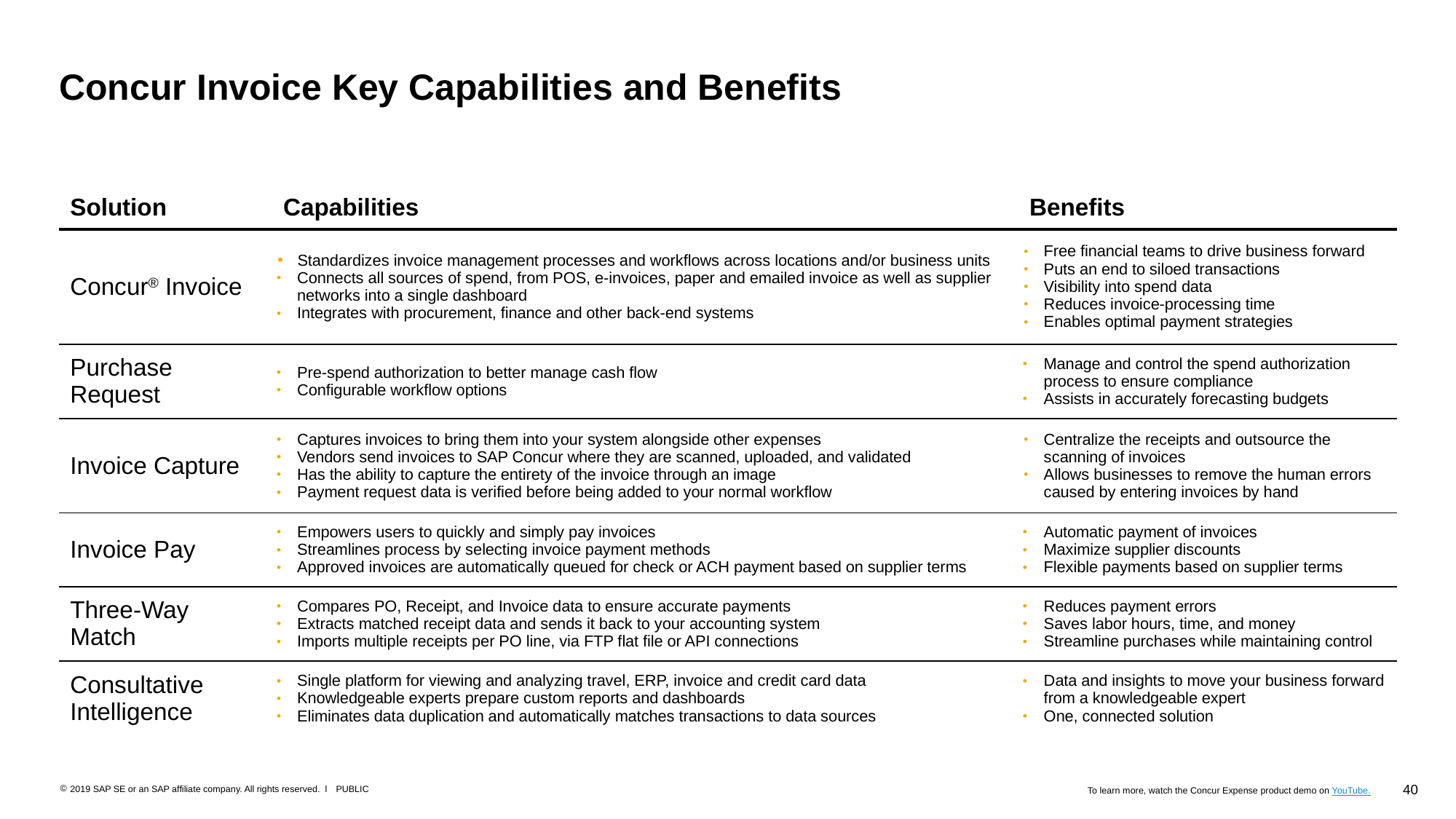

# Concur Invoice Key Capabilities and Benefits
| Solution | Capabilities | Benefits |
| --- | --- | --- |
| Concur® Invoice | Standardizes invoice management processes and workflows across locations and/or business units Connects all sources of spend, from POS, e-invoices, paper and emailed invoice as well as supplier networks into a single dashboard Integrates with procurement, finance and other back-end systems | Free financial teams to drive business forward Puts an end to siloed transactions Visibility into spend data Reduces invoice-processing time Enables optimal payment strategies |
| Purchase Request | Pre-spend authorization to better manage cash flow Configurable workflow options | Manage and control the spend authorization process to ensure compliance Assists in accurately forecasting budgets |
| Invoice Capture | Captures invoices to bring them into your system alongside other expenses Vendors send invoices to SAP Concur where they are scanned, uploaded, and validated Has the ability to capture the entirety of the invoice through an image Payment request data is verified before being added to your normal workflow | Centralize the receipts and outsource the scanning of invoices Allows businesses to remove the human errors caused by entering invoices by hand |
| Invoice Pay | Empowers users to quickly and simply pay invoices Streamlines process by selecting invoice payment methods Approved invoices are automatically queued for check or ACH payment based on supplier terms | Automatic payment of invoices Maximize supplier discounts Flexible payments based on supplier terms |
| Three-Way Match | Compares PO, Receipt, and Invoice data to ensure accurate payments Extracts matched receipt data and sends it back to your accounting system Imports multiple receipts per PO line, via FTP flat file or API connections | Reduces payment errors Saves labor hours, time, and money Streamline purchases while maintaining control |
| Consultative Intelligence | Single platform for viewing and analyzing travel, ERP, invoice and credit card data Knowledgeable experts prepare custom reports and dashboards Eliminates data duplication and automatically matches transactions to data sources | Data and insights to move your business forward from a knowledgeable expert One, connected solution |
To learn more, watch the Concur Expense product demo on YouTube.